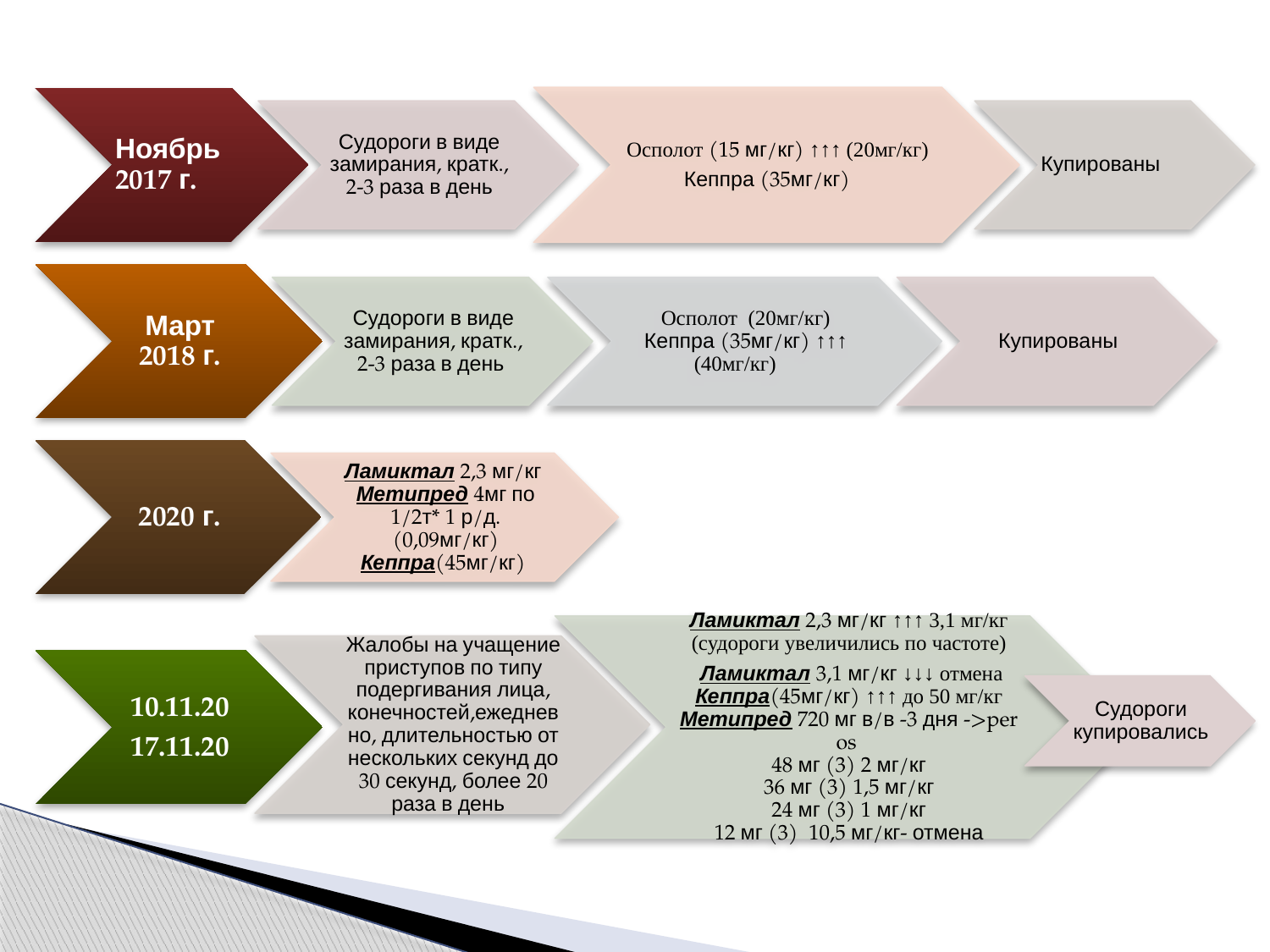

Ноябрь 2017 г.
Судороги в виде замирания, кратк., 2-3 раза в день
Осполот (15 мг/кг) ↑↑↑ (20мг/кг)
Кеппра (35мг/кг)
Купированы
Март 2018 г.
Судороги в виде замирания, кратк., 2-3 раза в день
Осполот  (20мг/кг)
Кеппра (35мг/кг) ↑↑↑ (40мг/кг)
Купированы
2020 г.
Ламиктал 2,3 мг/кг
Метипред 4мг по 1/2т* 1 р/д. (0,09мг/кг)
Кеппра(45мг/кг)
10.11.20
17.11.20
Жалобы на учащение приступов по типу подергивания лица, конечностей,ежедневно, длительностью от нескольких секунд до 30 секунд, более 20 раза в день
Ламиктал 2,3 мг/кг ↑↑↑ 3,1 мг/кг (судороги увеличились по частоте)
  Ламиктал 3,1 мг/кг ↓↓↓ отмена
Кеппра(45мг/кг) ↑↑↑ до 50 мг/кг
Метипред 720 мг в/в -3 дня ->per os
48 мг (3) 2 мг/кг
36 мг (3) 1,5 мг/кг
24 мг (3) 1 мг/кг
12 мг (3)  10,5 мг/кг- отмена

Судороги купировались